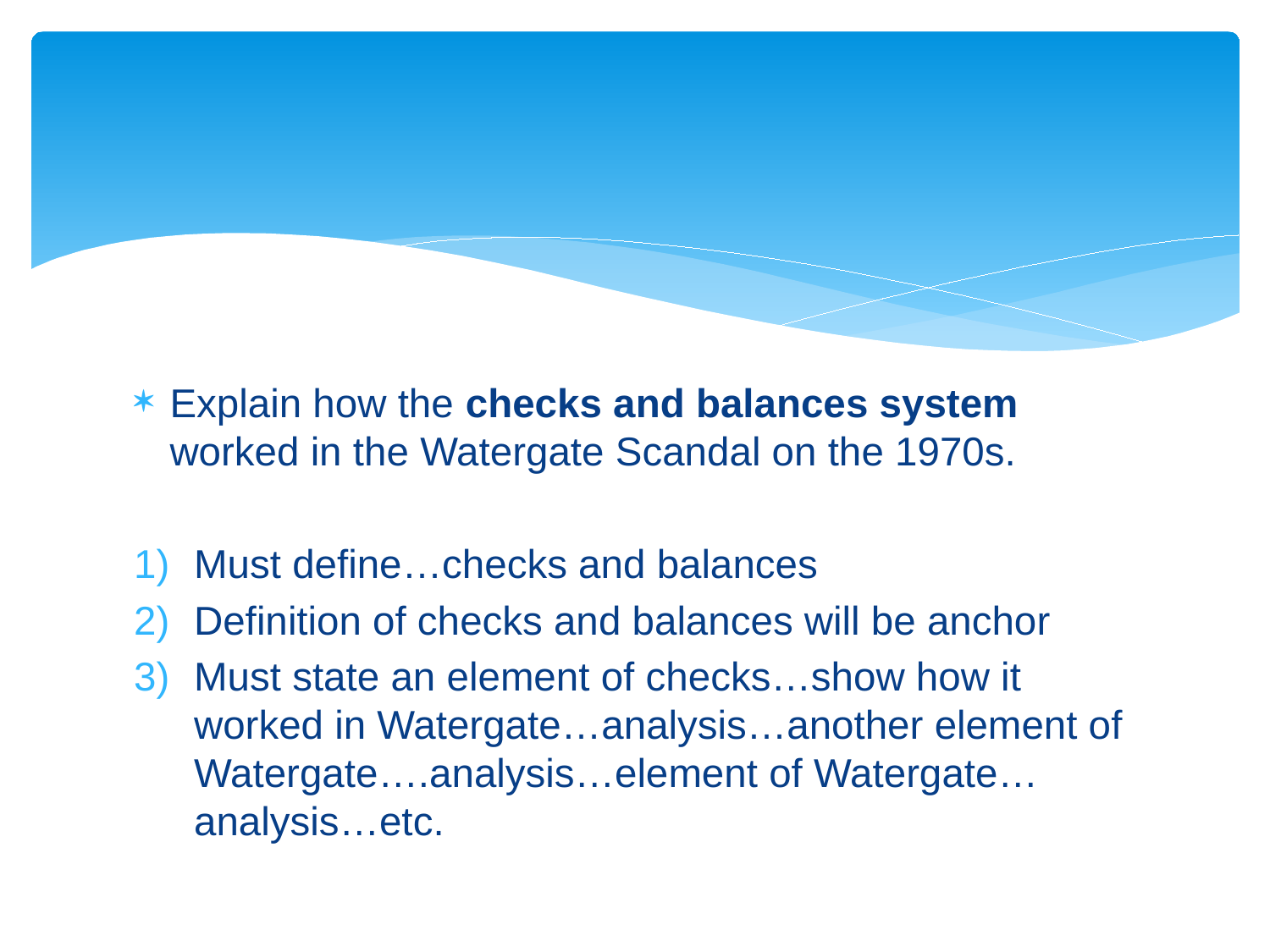

#
Explain how the checks and balances system worked in the Watergate Scandal on the 1970s.

Must define…checks and balances
Definition of checks and balances will be anchor
Must state an element of checks…show how it worked in Watergate…analysis…another element of Watergate….analysis…element of Watergate…analysis…etc.